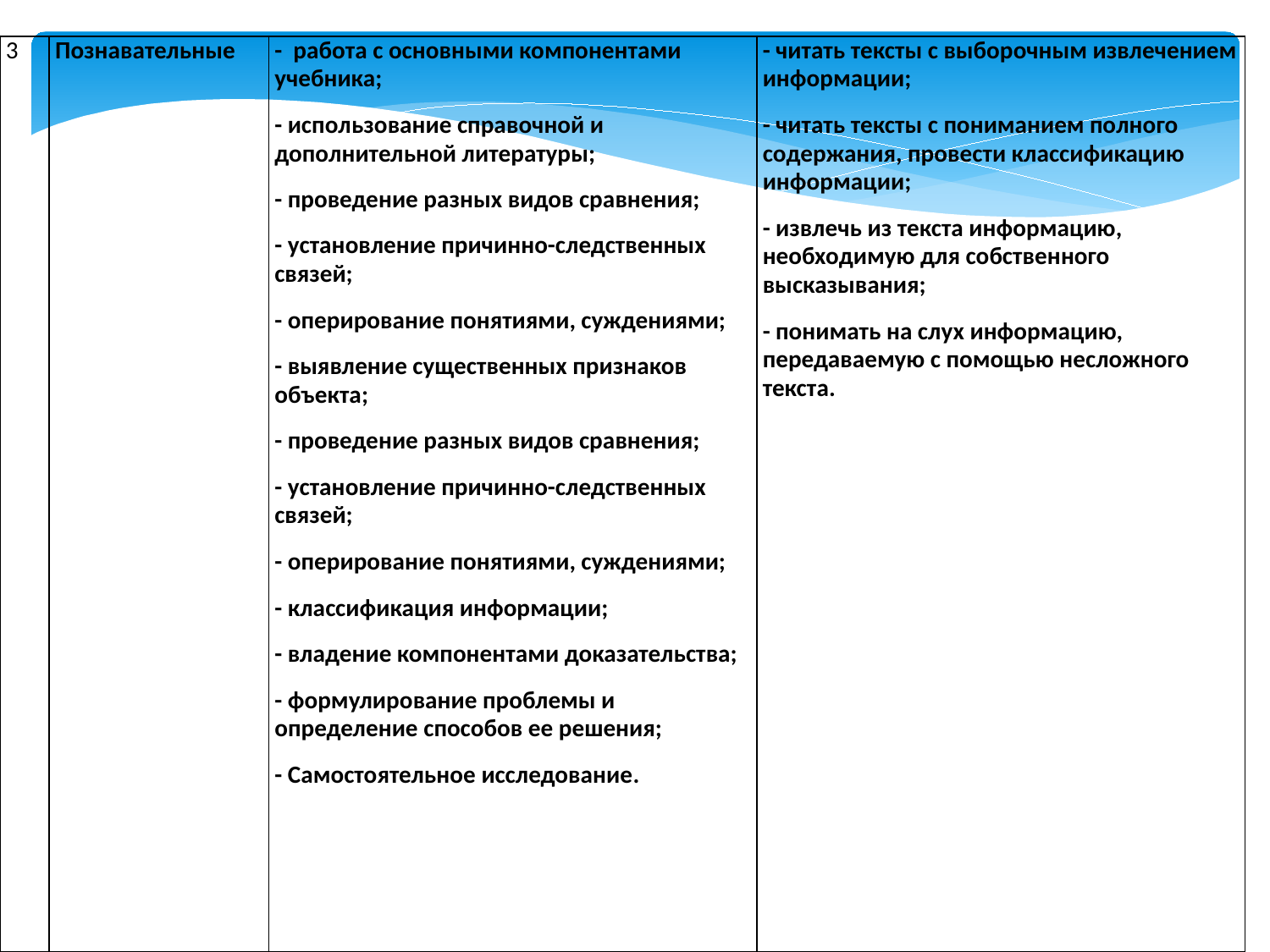

| 3 | Познавательные | - работа с основными компонентами учебника; - использование справочной и дополнительной литературы; - проведение разных видов сравнения; - установление причинно-следственных связей; - оперирование понятиями, суждениями; - выявление существенных признаков объекта; - проведение разных видов сравнения; - установление причинно-следственных связей; - оперирование понятиями, суждениями; - классификация информации; - владение компонентами доказательства; - формулирование проблемы и определение способов ее решения; - Самостоятельное исследование. | - читать тексты с выборочным извлечением информации; - читать тексты с пониманием полного содержания, провести классификацию информации; - извлечь из текста информацию, необходимую для собственного высказывания; - понимать на слух информацию, передаваемую с помощью несложного текста. |
| --- | --- | --- | --- |